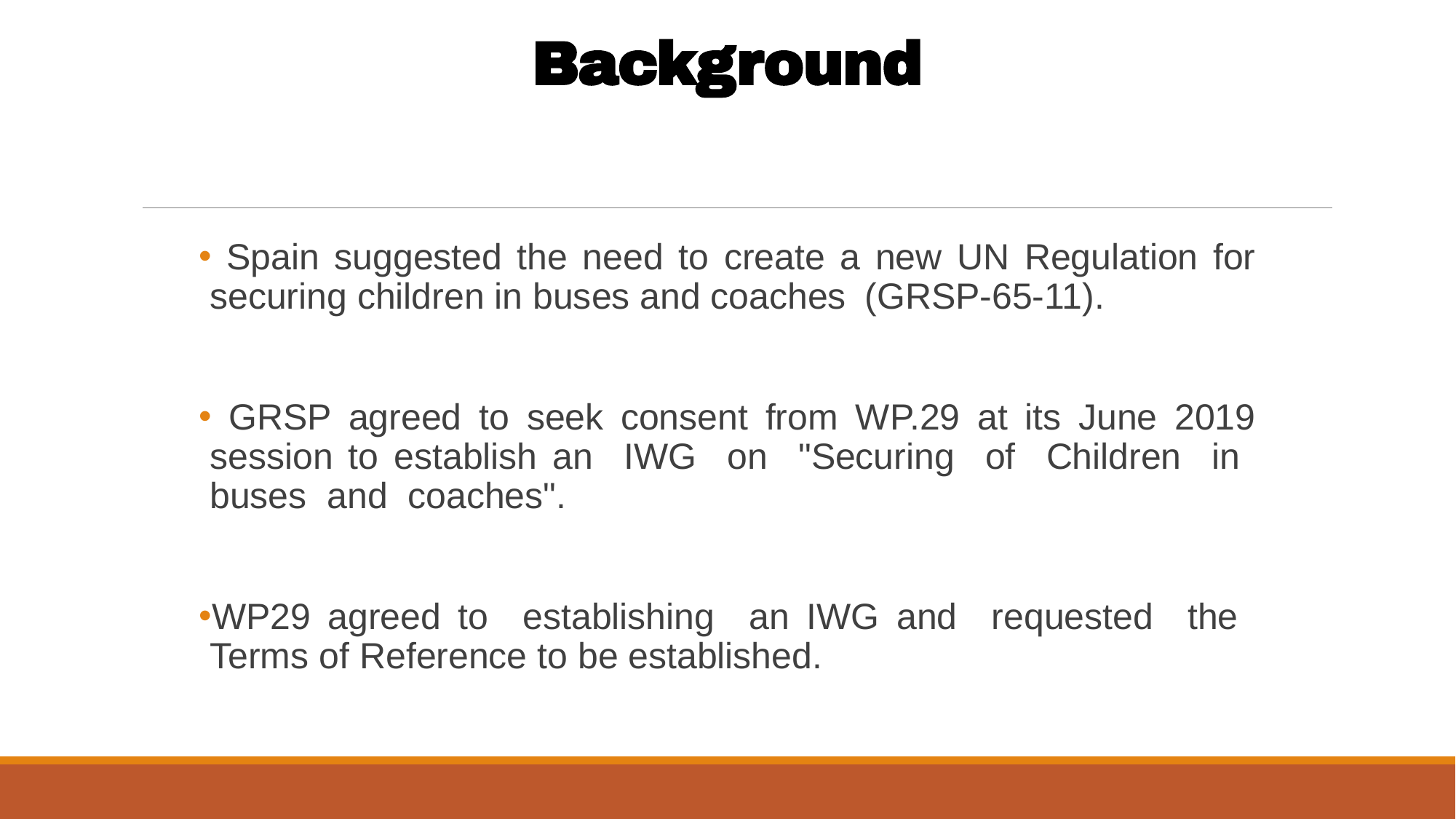

# Background

 Spain suggested the need to create a new UN Regulation for securing children in buses and coaches	(GRSP-65-11).

 GRSP agreed to seek consent from WP.29 at its June 2019 session to establish an  IWG  on  "Securing  of  Children  in  buses  and  coaches".

WP29 agreed to  establishing  an IWG and  requested  the  Terms of Reference to be established.